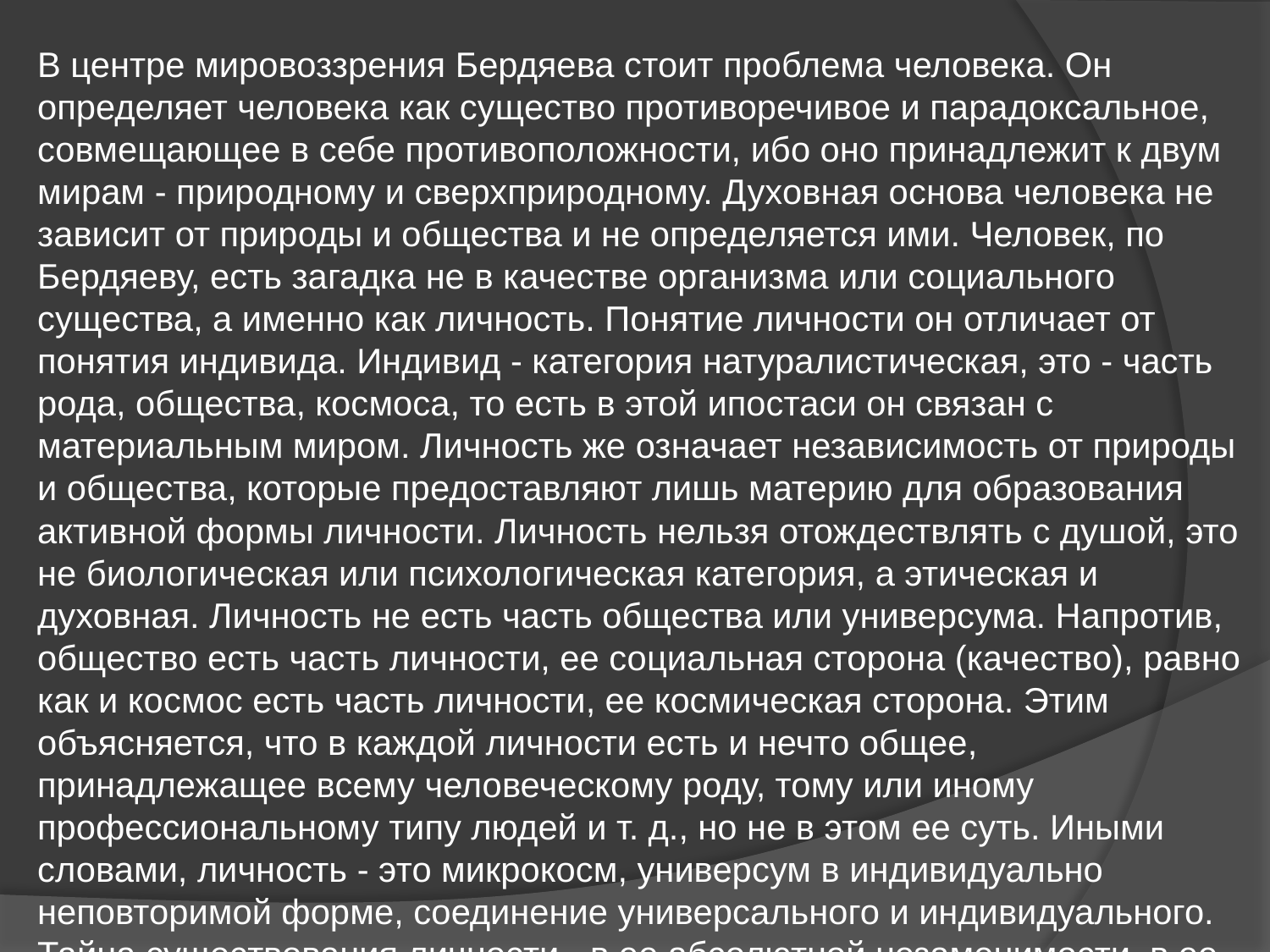

В центре мировоззрения Бердяева стоит проблема человека. Он определяет человека как существо противоречивое и парадоксальное, совмещающее в себе противоположности, ибо оно принадлежит к двум мирам - природному и сверхприродному. Духовная основа человека не зависит от природы и общества и не определяется ими. Человек, по Бердяеву, есть загадка не в качестве организма или социального существа, а именно как личность. Понятие личности он отличает от понятия индивида. Индивид - категория натуралистическая, это - часть рода, общества, космоса, то есть в этой ипостаси он связан с материальным миром. Личность же означает независимость от природы и общества, которые предоставляют лишь материю для образования активной формы личности. Личность нельзя отождествлять с душой, это не биологическая или психологическая категория, а этическая и духовная. Личность не есть часть общества или универсума. Напротив, общество есть часть личности, ее социальная сторона (качество), равно как и космос есть часть личности, ее космическая сторона. Этим объясняется, что в каждой личности есть и нечто общее, принадлежащее всему человеческому роду, тому или иному профессиональному типу людей и т. д., но не в этом ее суть. Иными словами, личность - это микрокосм, универсум в индивидуально неповторимой форме, соединение универсального и индивидуального. Тайна существования личности - в ее абсолютной незаменимости, в ее однократности и несравнимости. Личность призвана совершать самобытные, оригинальные творческие акты.